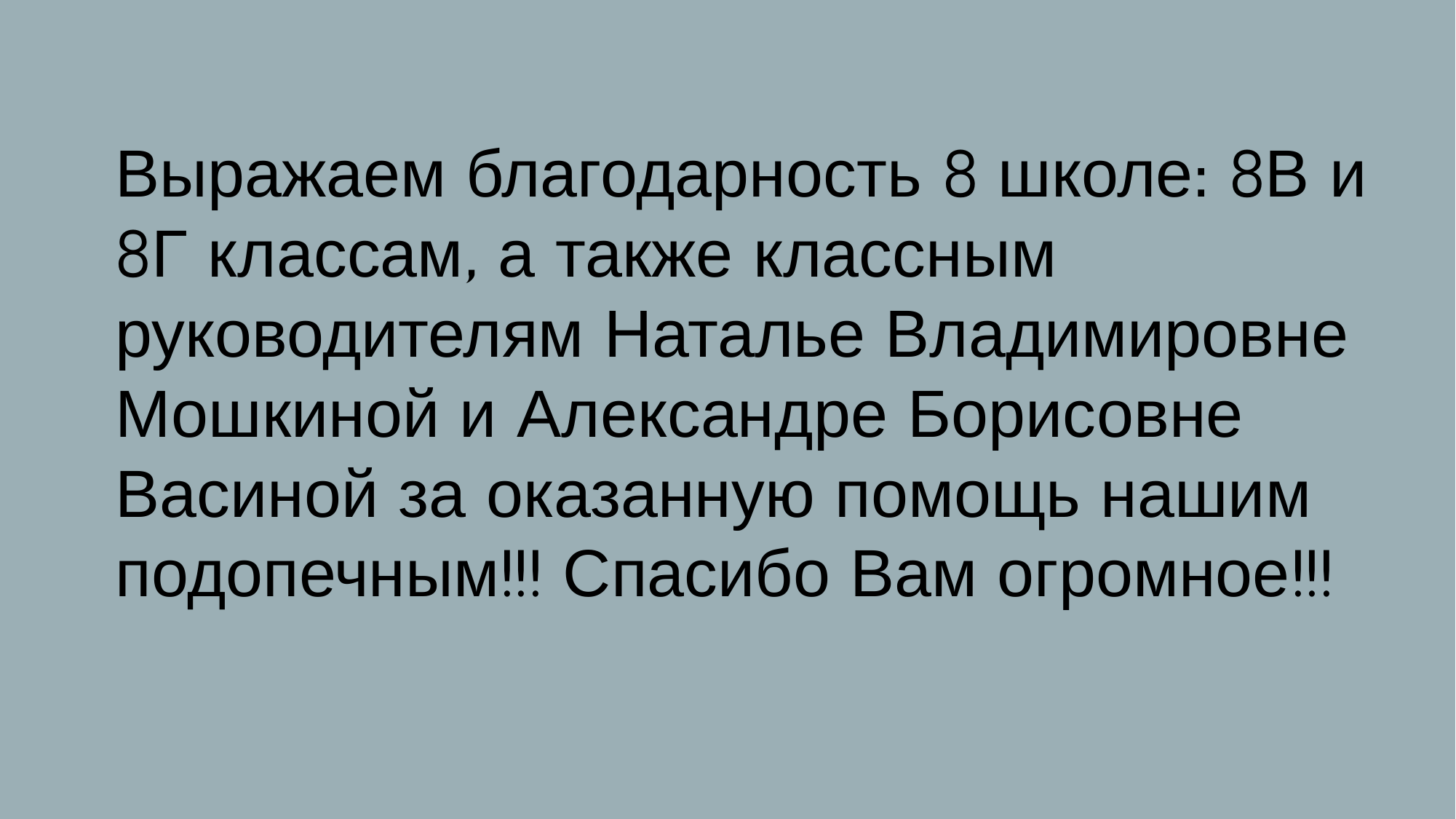

Выражаем благодарность 8 школе: 8В и 8Г классам, а также классным руководителям Наталье Владимировне Мошкиной и Александре Борисовне Васиной за оказанную помощь нашим подопечным!!! Спасибо Вам огромное!!!